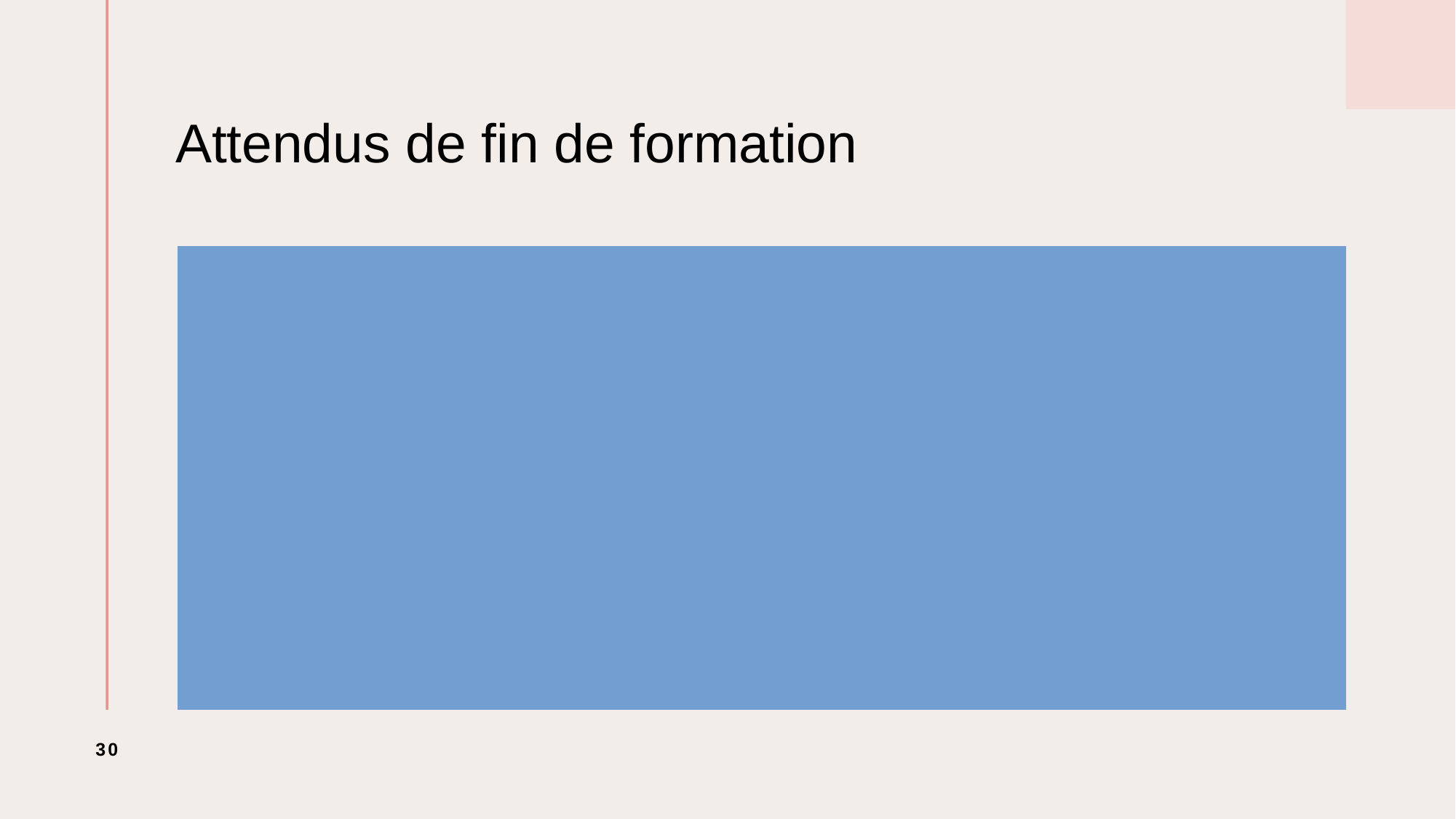

# Attendus de fin de formation
AFF 10 : Connaît et met en œuvre les droits et obligations liés à l’usage du numérique dans ses pratiques professionnelles.

AFF 15 : Conduit un enseignement explicite, attentif aux besoins de chaque élève, en recourant à la coopération et à la différenciation.

30